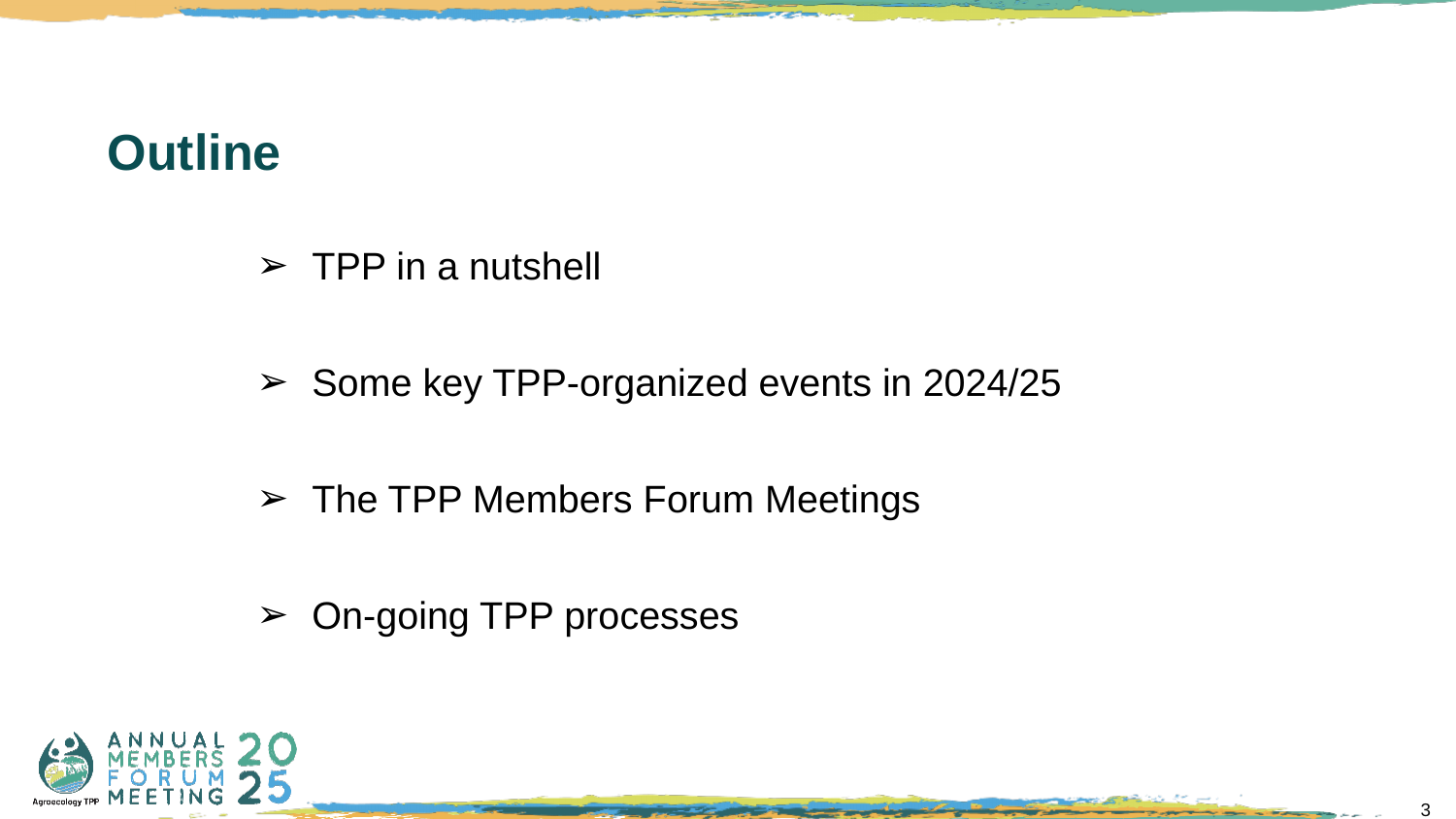

# Outline
TPP in a nutshell
Some key TPP-organized events in 2024/25
The TPP Members Forum Meetings
On-going TPP processes